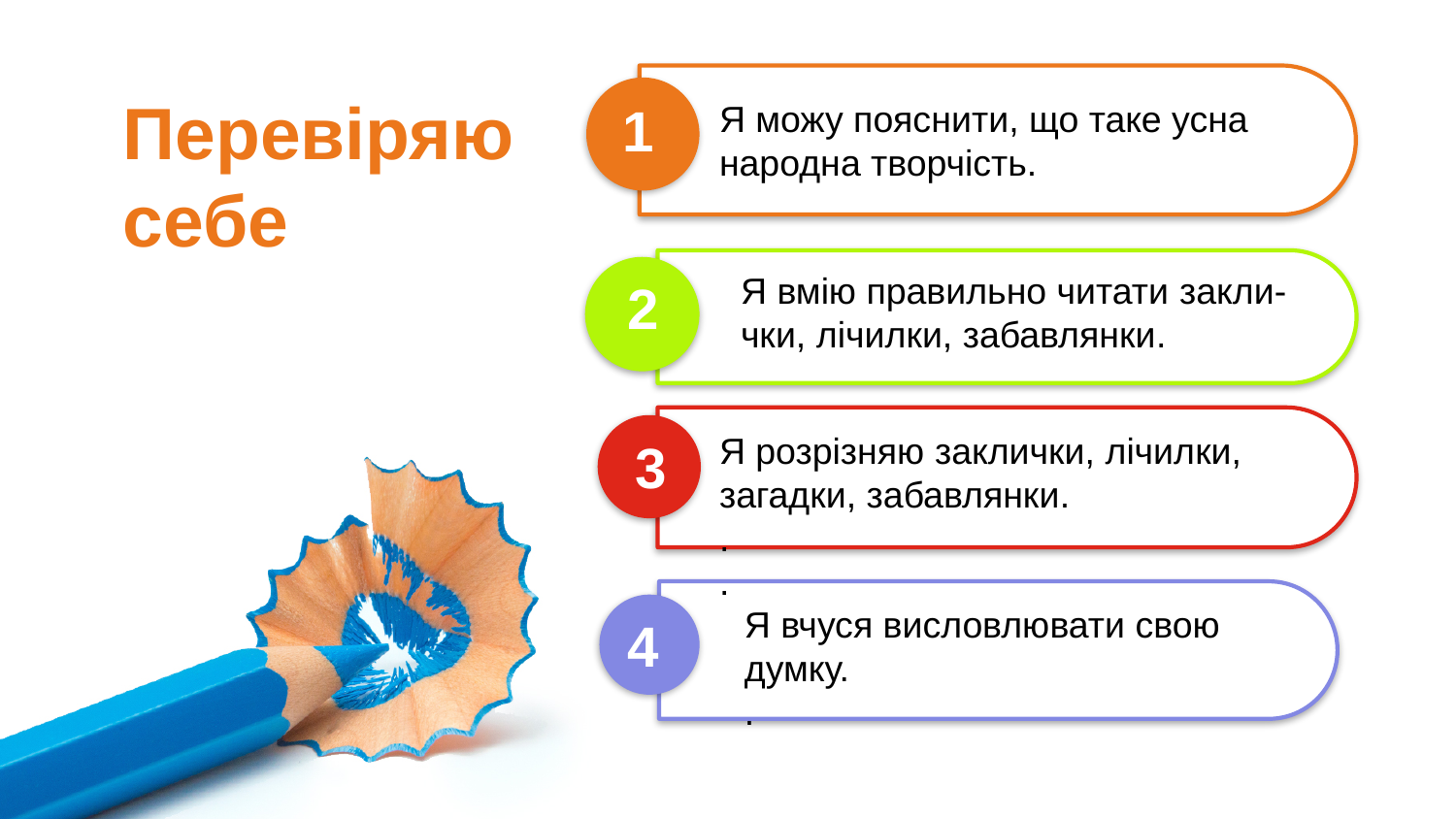

Перевіряю себе

1
Я можу пояснити, що таке усна
народна творчість.

Я вмію правильно читати закли-чки, лічилки, забавлянки.
2

Я розрізняю заклички, лічилки,
загадки, забавлянки.
.
.
3

Я вчуся висловлювати свою
думку.
.

4